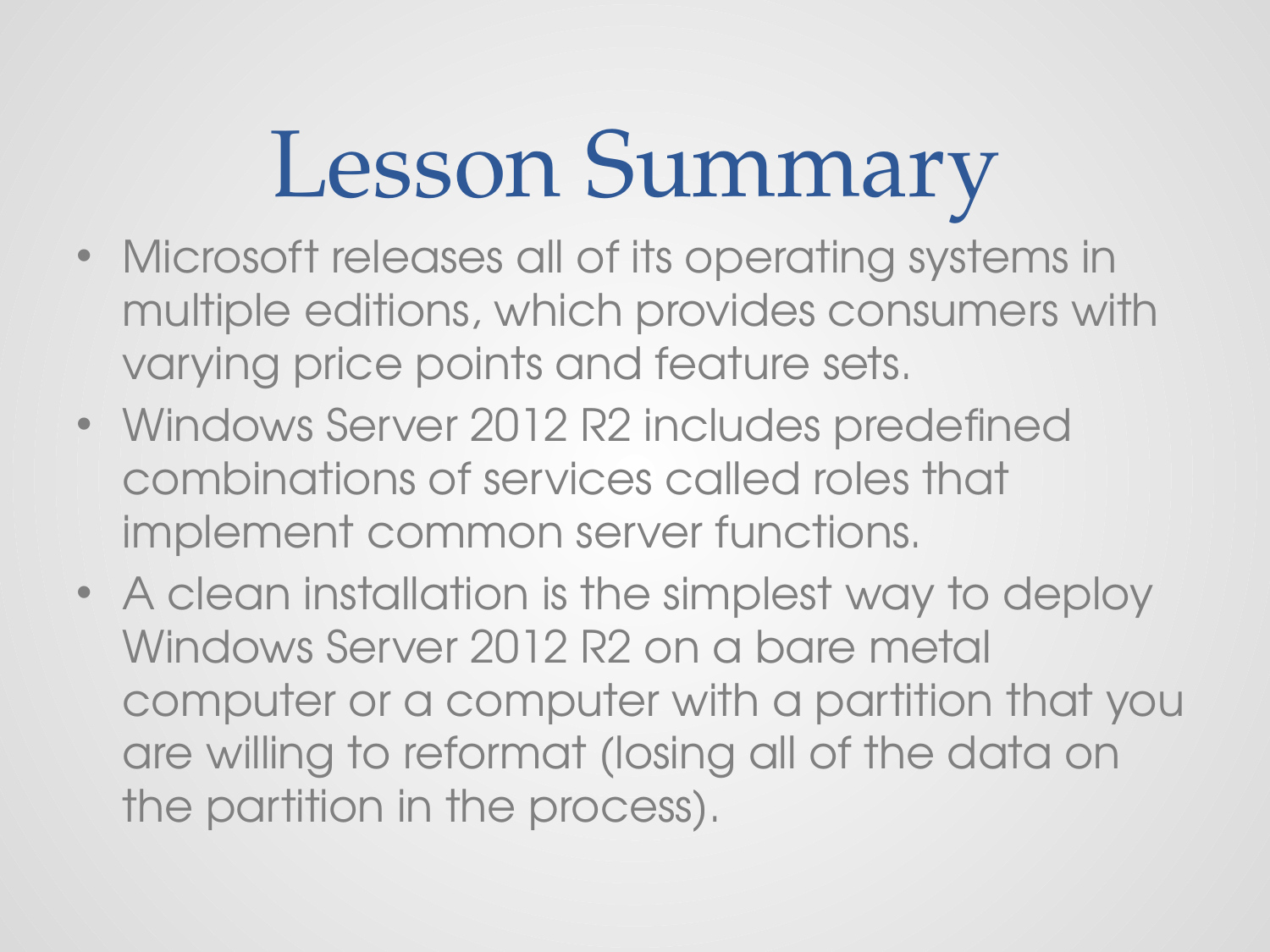

# Lesson Summary
Microsoft releases all of its operating systems in multiple editions, which provides consumers with varying price points and feature sets.
Windows Server 2012 R2 includes predefined combinations of services called roles that implement common server functions.
A clean installation is the simplest way to deploy Windows Server 2012 R2 on a bare metal computer or a computer with a partition that you are willing to reformat (losing all of the data on the partition in the process).
© 2013 John Wiley & Sons, Inc.
47